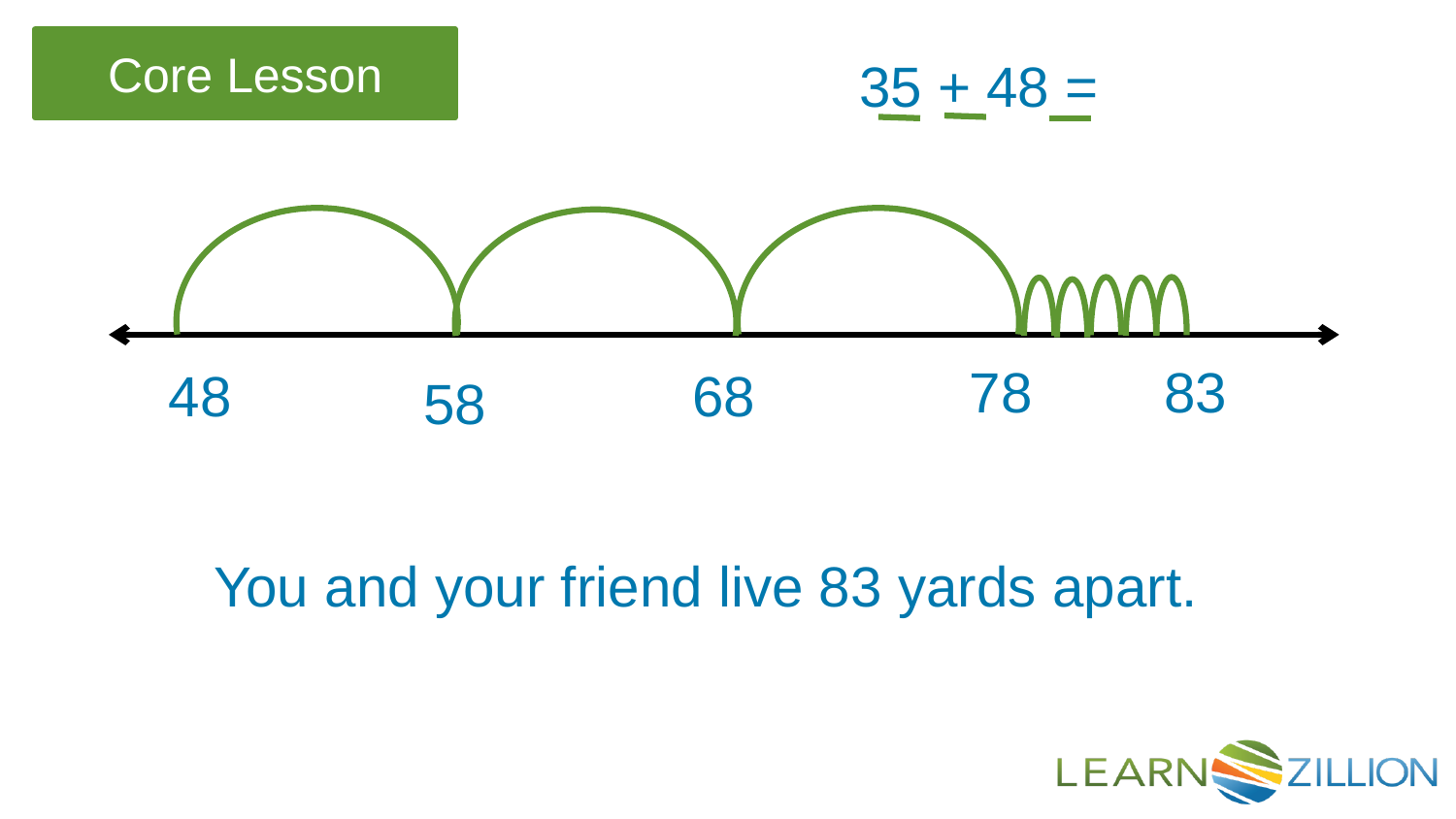

35 + 48 =

83
78
48
68
58

You and your friend live 83 yards apart.